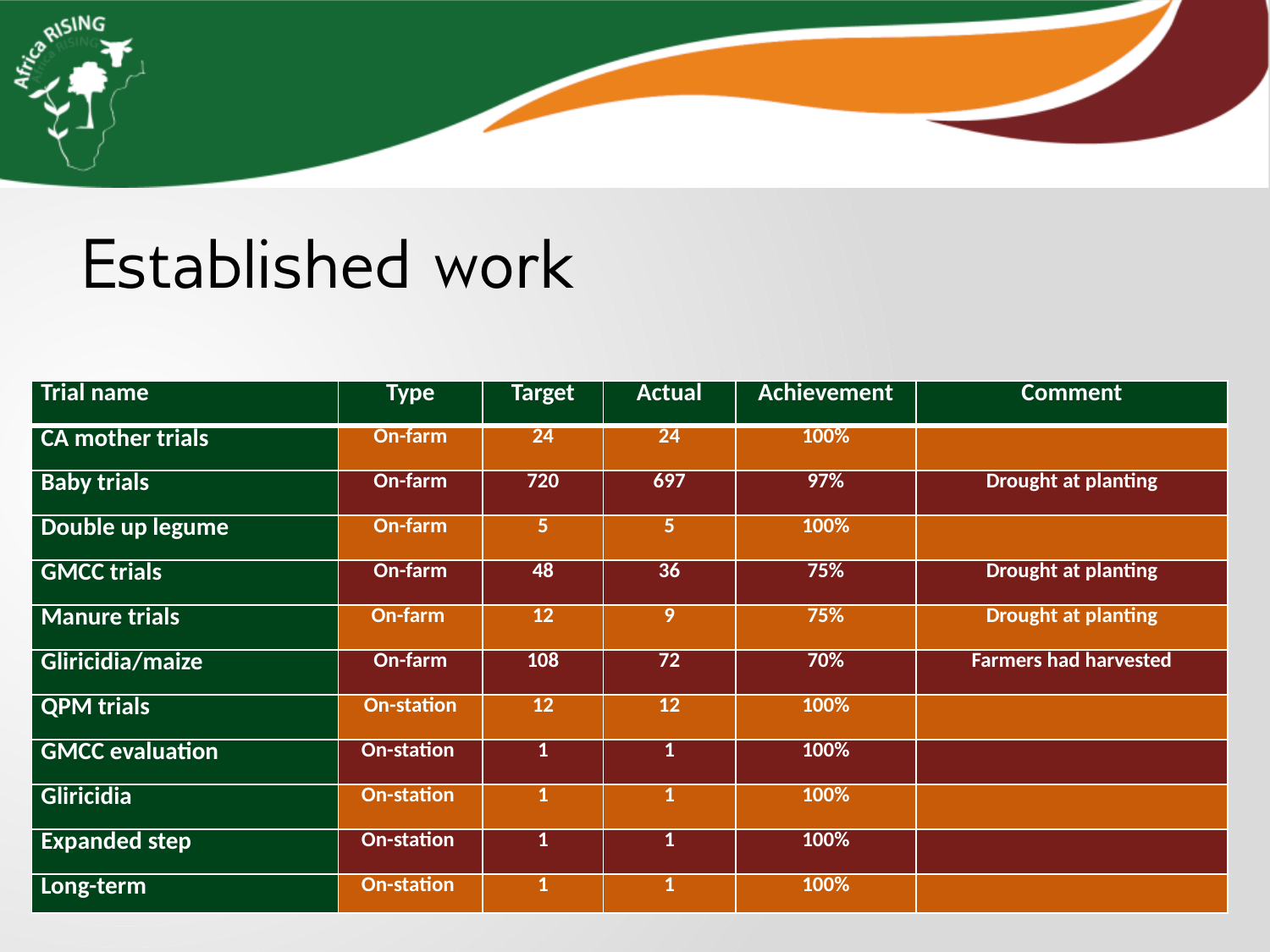

Established work
| Trial name | Type | Target | Actual | Achievement | Comment |
| --- | --- | --- | --- | --- | --- |
| CA mother trials | On-farm | 24 | 24 | 100% |  |
| Baby trials | On-farm | 720 | 697 | 97% | Drought at planting |
| Double up legume | On-farm | 5 | 5 | 100% |  |
| GMCC trials | On-farm | 48 | 36 | 75% | Drought at planting |
| Manure trials | On-farm | 12 | 9 | 75% | Drought at planting |
| Gliricidia/maize | On-farm | 108 | 72 | 70% | Farmers had harvested |
| QPM trials | On-station | 12 | 12 | 100% |  |
| GMCC evaluation | On-station | 1 | 1 | 100% |  |
| Gliricidia | On-station | 1 | 1 | 100% |  |
| Expanded step | On-station | 1 | 1 | 100% |  |
| Long-term | On-station | 1 | 1 | 100% |  |